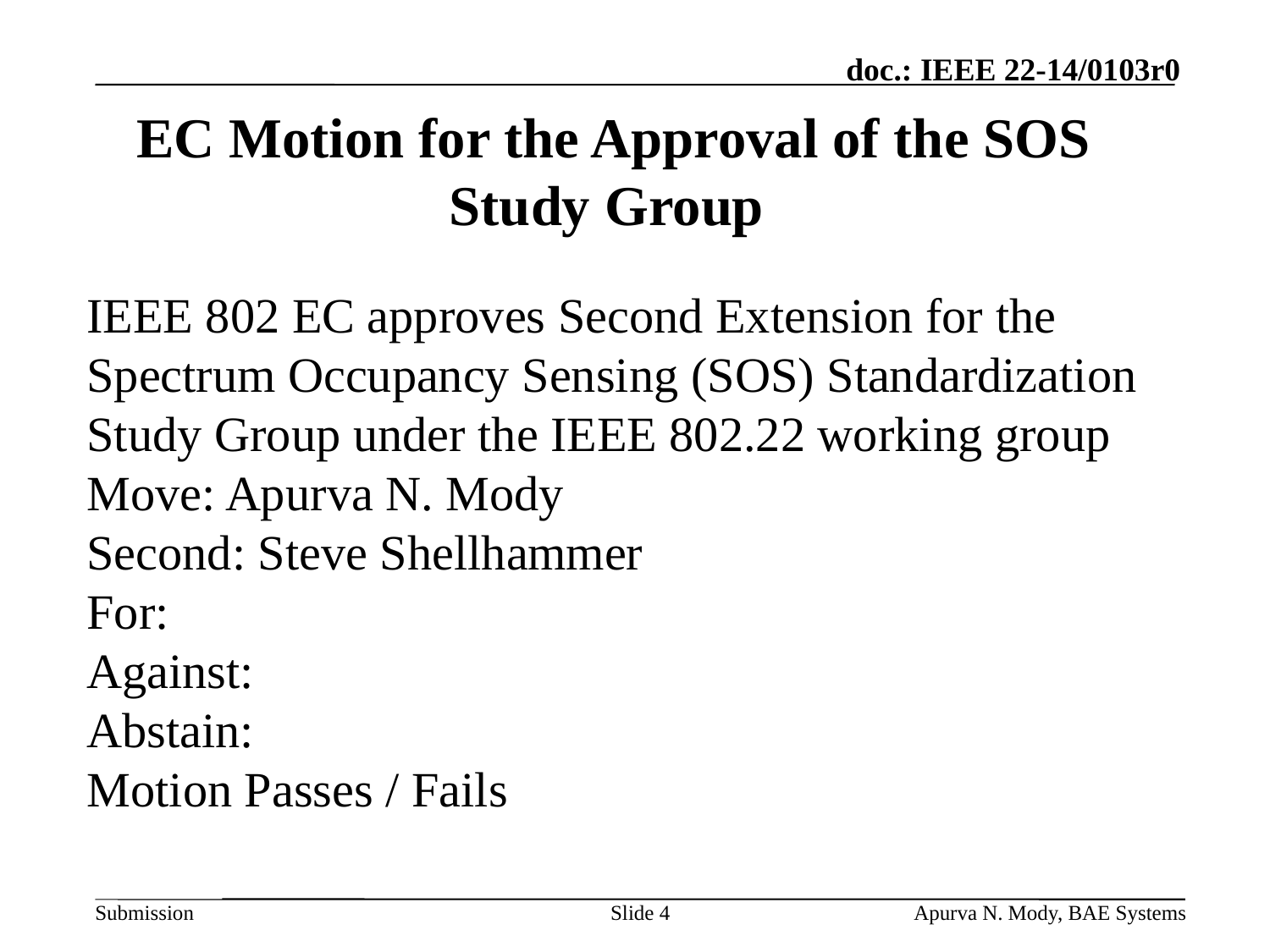

# EC Motion for the Approval of the SOS Study Group
IEEE 802 EC approves Second Extension for the Spectrum Occupancy Sensing (SOS) Standardization Study Group under the IEEE 802.22 working group
Move: Apurva N. Mody
Second: Steve Shellhammer
For:
Against:
Abstain:
Motion Passes / Fails

Slide 4
Apurva N. Mody, BAE Systems